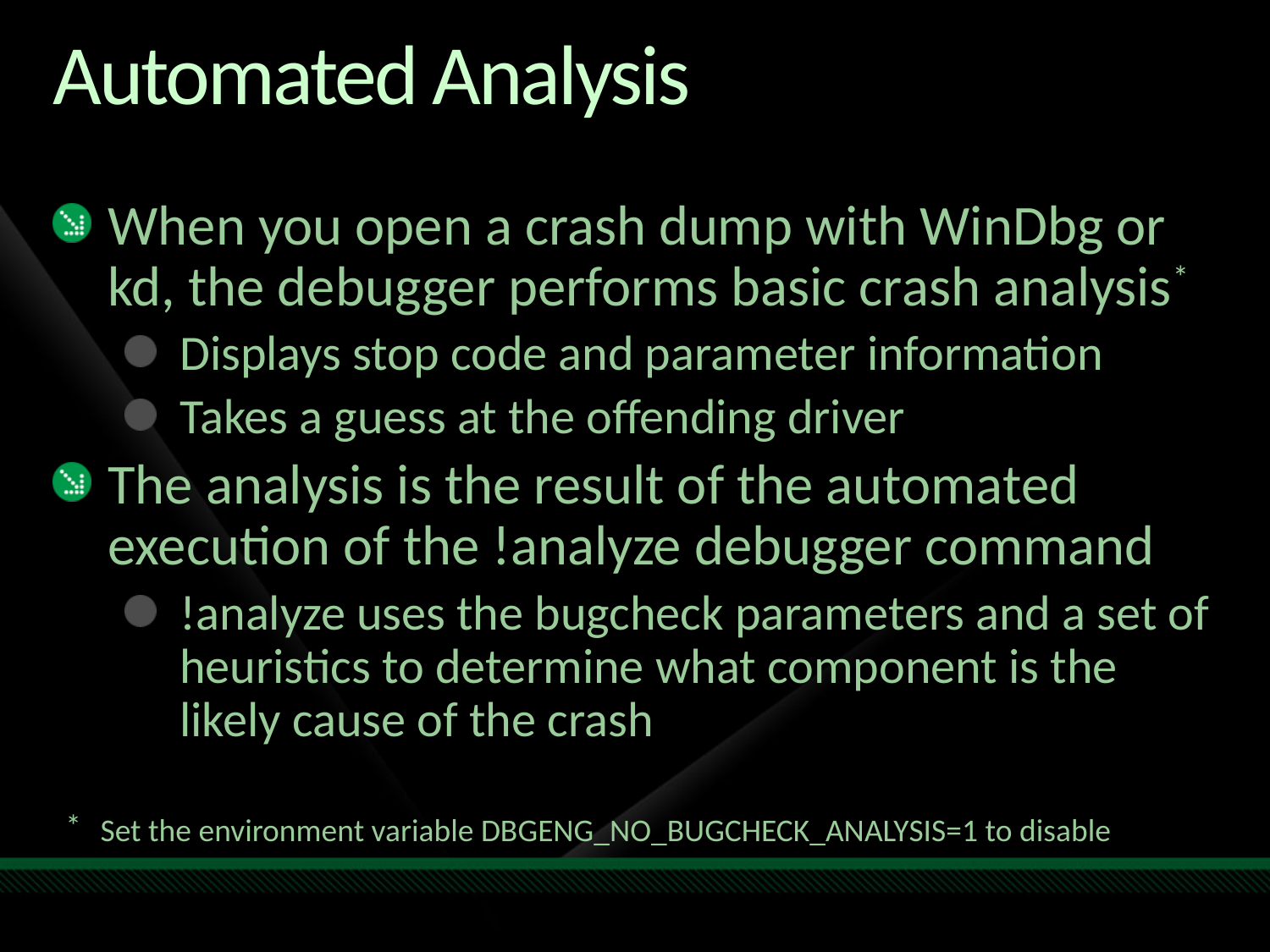

# Automated Analysis
When you open a crash dump with WinDbg or kd, the debugger performs basic crash analysis*
Displays stop code and parameter information
Takes a guess at the offending driver
The analysis is the result of the automated execution of the !analyze debugger command
!analyze uses the bugcheck parameters and a set of heuristics to determine what component is the likely cause of the crash
Set the environment variable DBGENG_NO_BUGCHECK_ANALYSIS=1 to disable